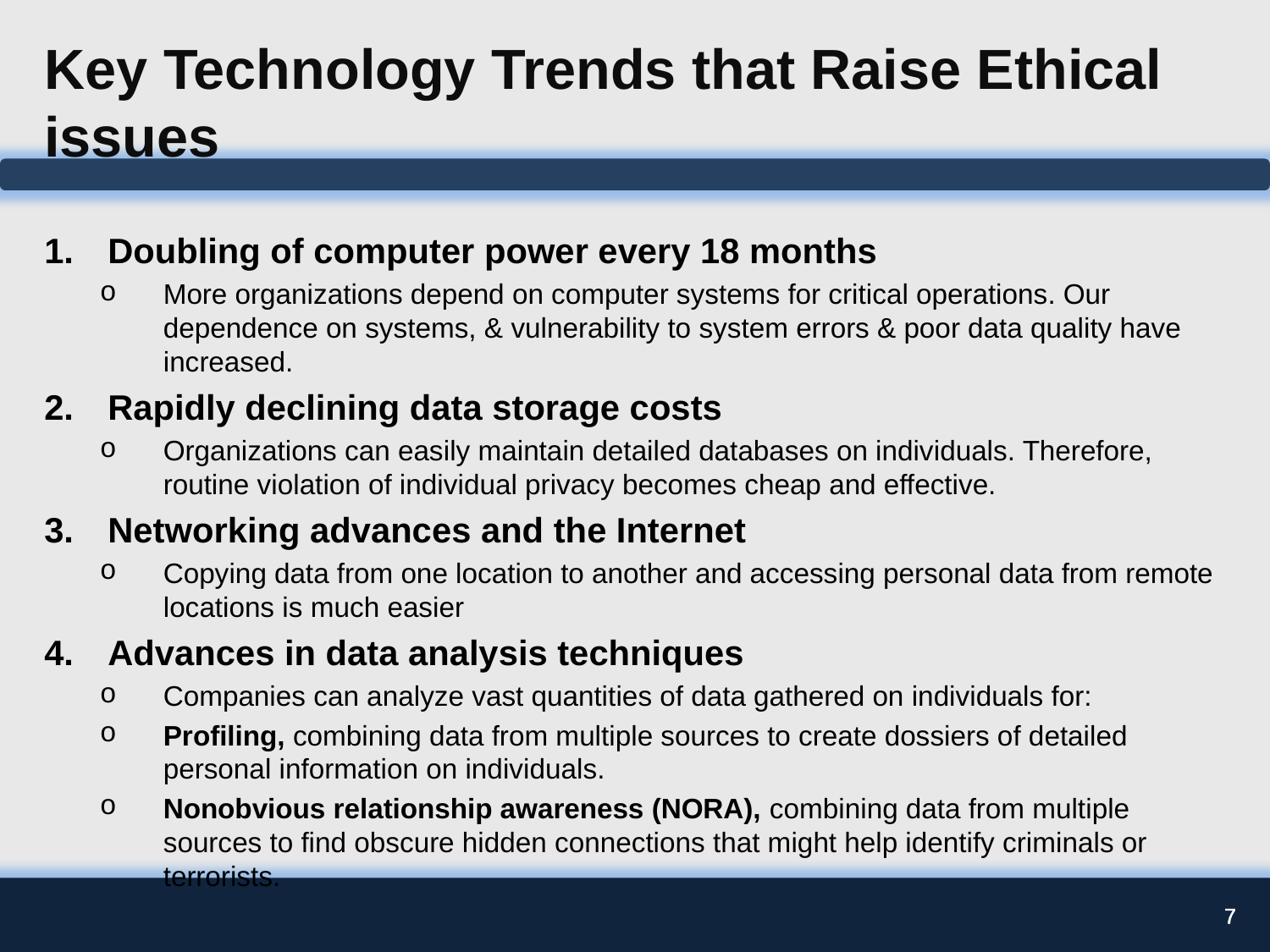

# Key Technology Trends that Raise Ethical issues
Doubling of computer power every 18 months
More organizations depend on computer systems for critical operations. Our dependence on systems, & vulnerability to system errors & poor data quality have increased.
Rapidly declining data storage costs
Organizations can easily maintain detailed databases on individuals. Therefore, routine violation of individual privacy becomes cheap and effective.
Networking advances and the Internet
Copying data from one location to another and accessing personal data from remote locations is much easier
Advances in data analysis techniques
Companies can analyze vast quantities of data gathered on individuals for:
Profiling, combining data from multiple sources to create dossiers of detailed personal information on individuals.
Nonobvious relationship awareness (NORA), combining data from multiple sources to find obscure hidden connections that might help identify criminals or terrorists.

7